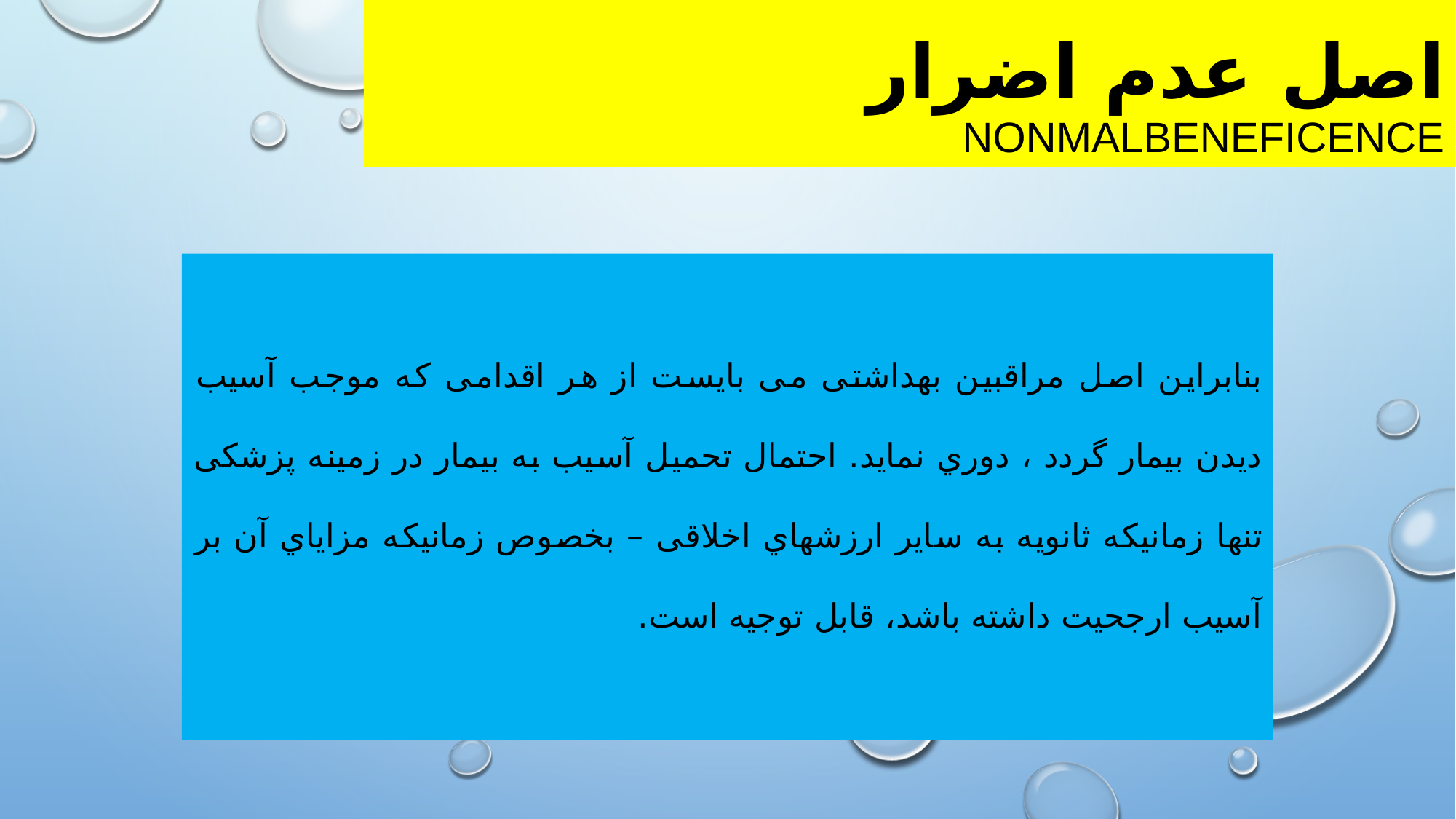

اصل عدم اضرار
Nonmalbeneficence

بنابراین اصل مراقبین بهداشتی می بایست از هر اقدامی که موجب آسیب دیدن بیمار گردد ، دوري نماید. احتمال تحمیل آسیب به بیمار در زمینه پزشکی تنها زمانیکه ثانویه به سایر ارزشهاي اخلاقی – بخصوص زمانیکه مزایاي آن بر آسیب ارجحیت داشته باشد، قابل توجیه است.